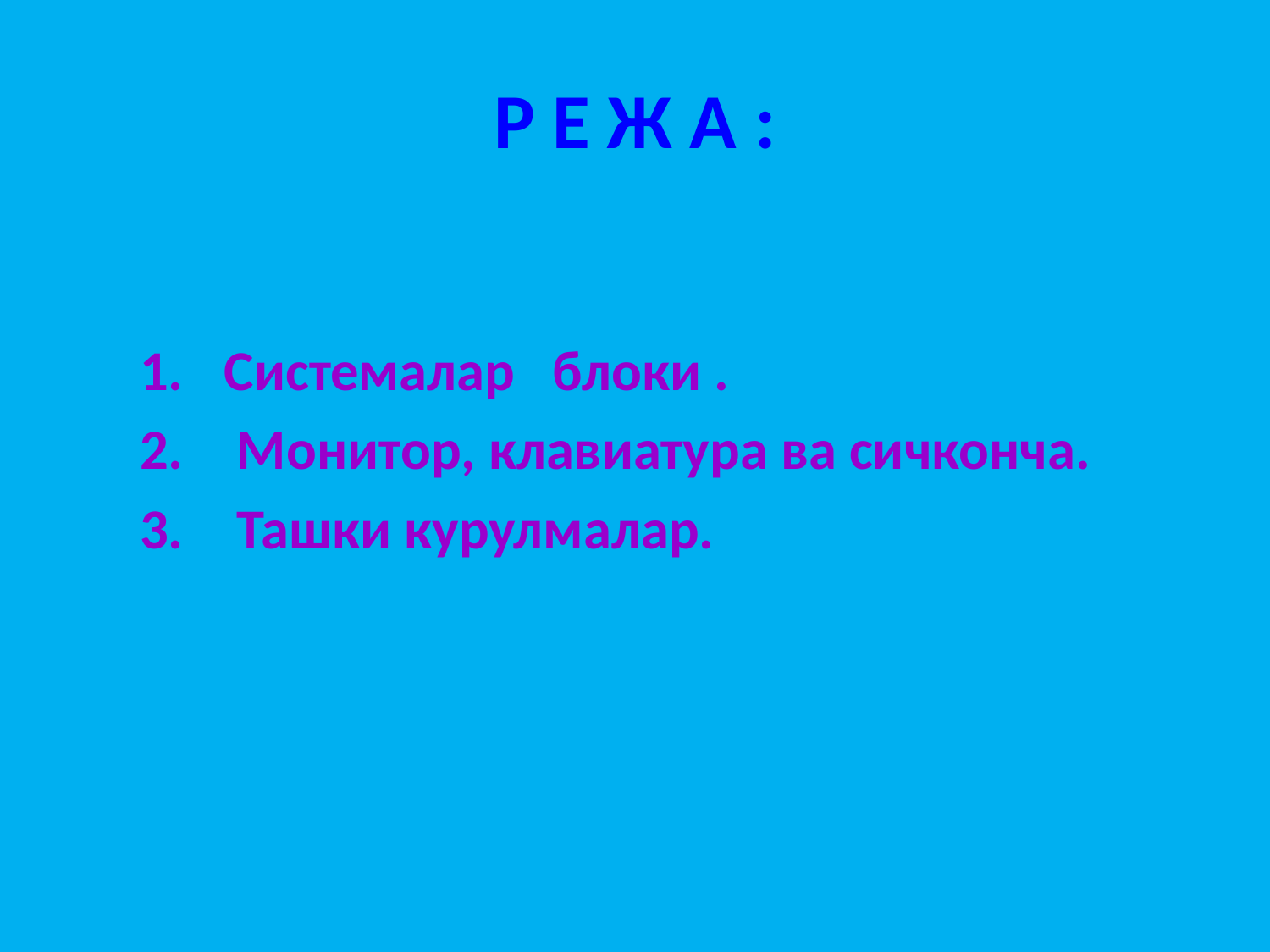

# Р Е Ж А :
Системалар   блоки .
 Монитор, клавиатура ва сичконча.
 Ташки курулмалар.